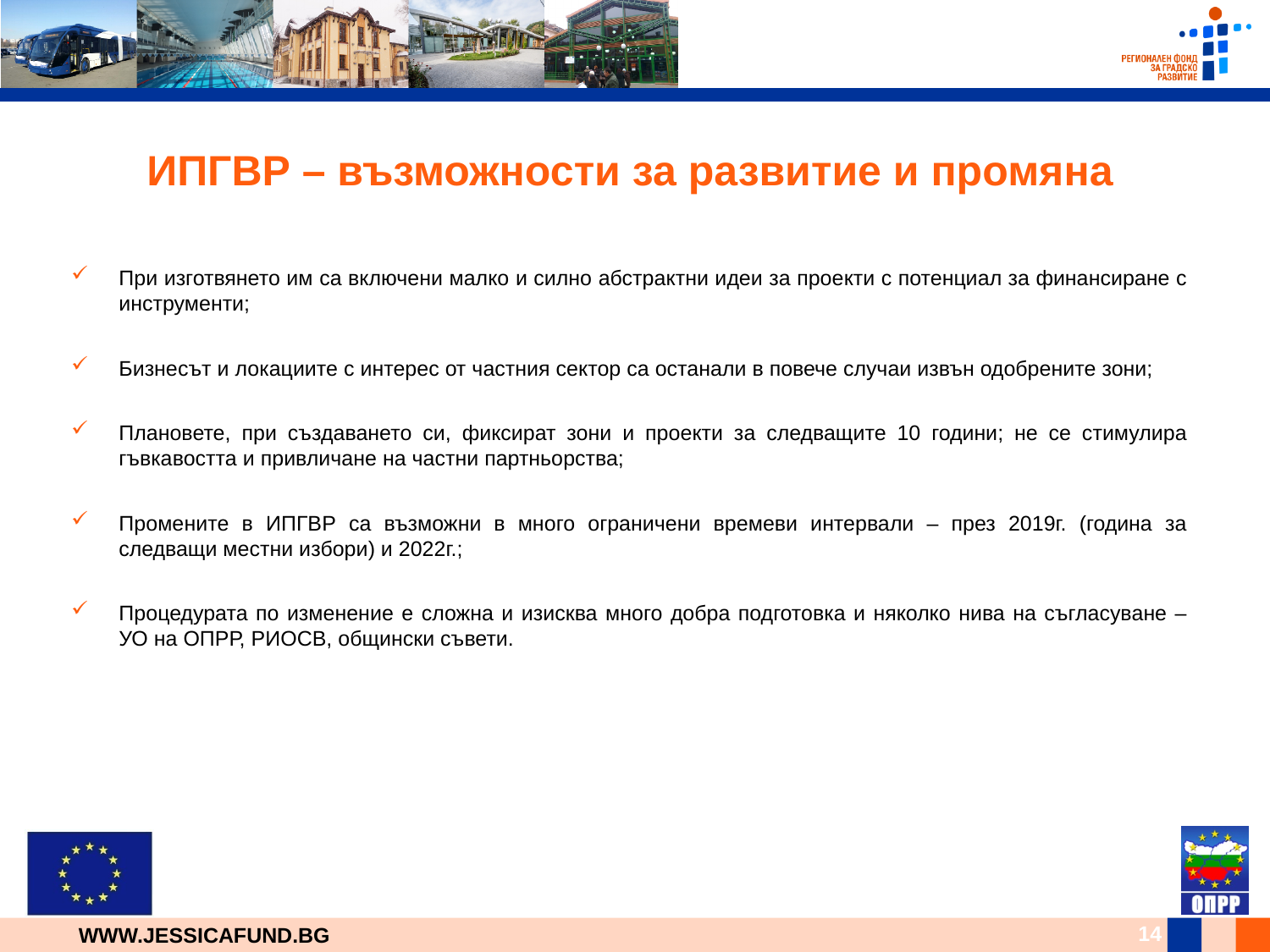

# ИПГВР – възможности за развитие и промяна
При изготвянето им са включени малко и силно абстрактни идеи за проекти с потенциал за финансиране с инструменти;

Бизнесът и локациите с интерес от частния сектор са останали в повече случаи извън одобрените зони;

Плановете, при създаването си, фиксират зони и проекти за следващите 10 години; не се стимулира гъвкавостта и привличане на частни партньорства;

Промените в ИПГВР са възможни в много ограничени времеви интервали – през 2019г. (година за следващи местни избори) и 2022г.;

Процедурата по изменение е сложна и изисква много добра подготовка и няколко нива на съгласуване – УО на ОПРР, РИОСВ, общински съвети.